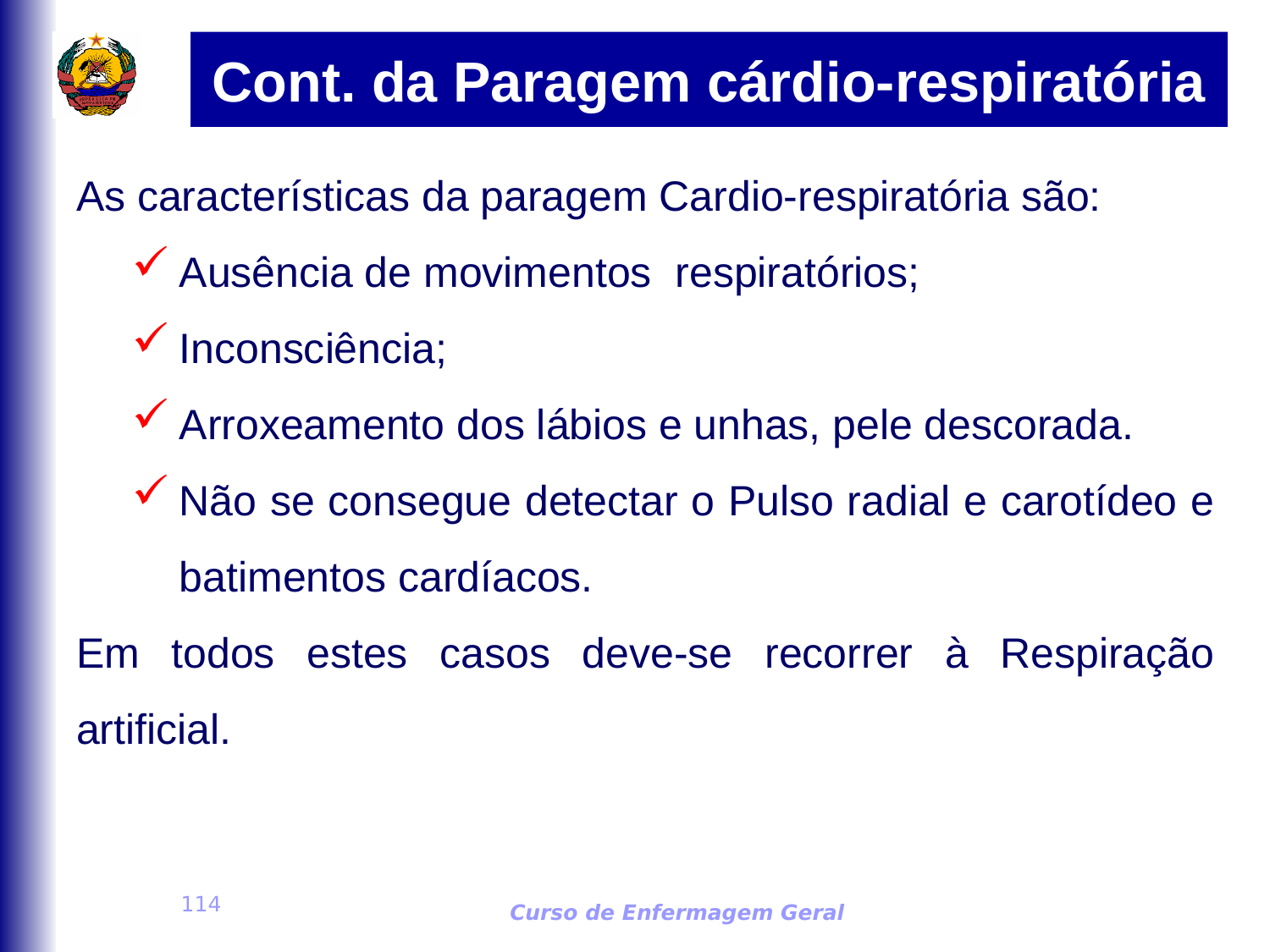

# Cont. da Paragem cárdio-respiratória
As características da paragem Cardio-respiratória são:
Ausência de movimentos  respiratórios;
Inconsciência;
Arroxeamento dos lábios e unhas, pele descorada.
Não se consegue detectar o Pulso radial e carotídeo e batimentos cardíacos.
Em todos estes casos deve-se recorrer à Respiração artificial.

114
Curso de Enfermagem Geral